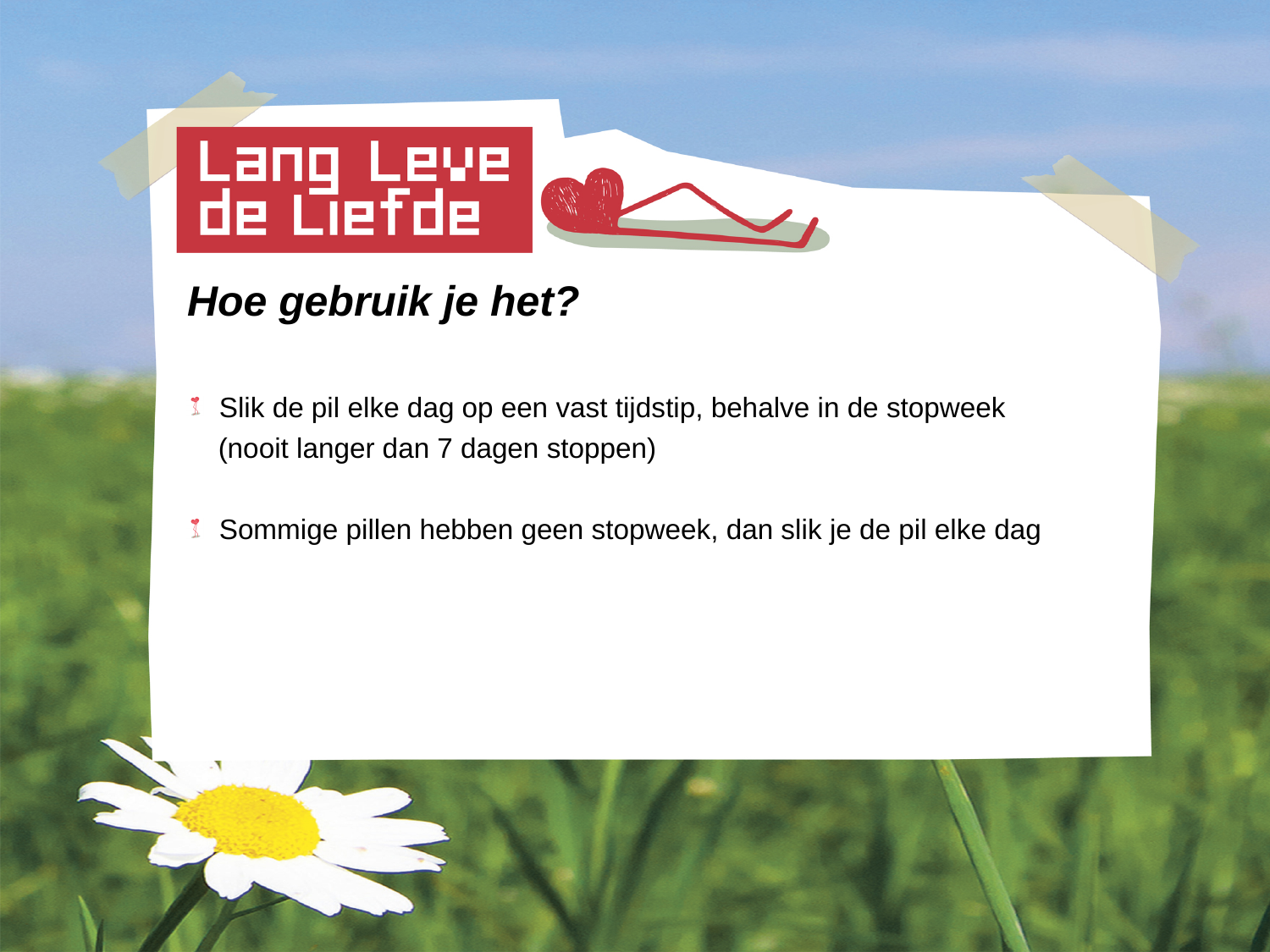

Hoe gebruik je het?

  Slik de pil elke dag op een vast tijdstip, behalve in de stopweek
    (nooit langer dan 7 dagen stoppen)
  Sommige pillen hebben geen stopweek, dan slik je de pil elke dag